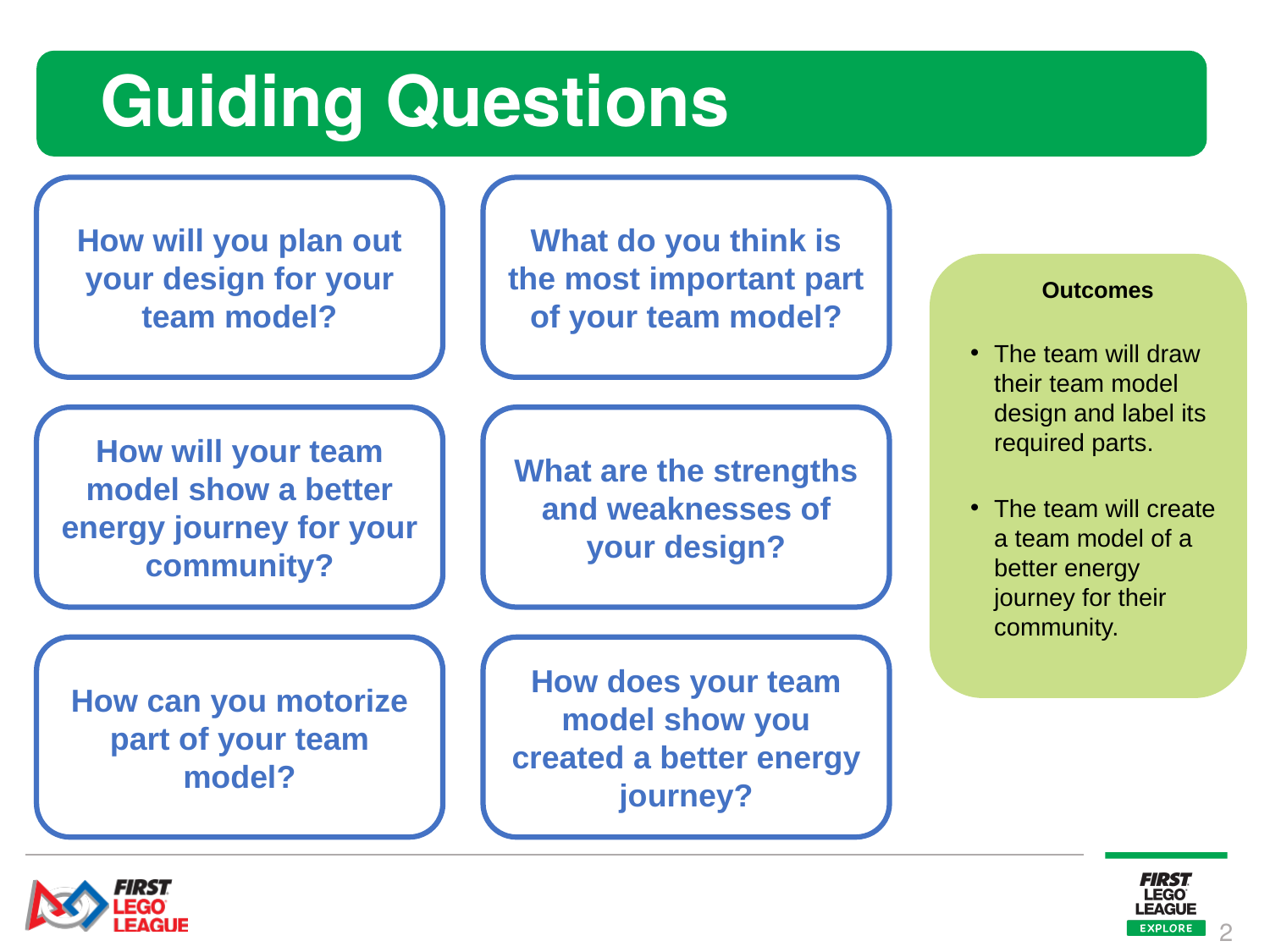

# Guiding Questions
How will you plan out your design for your team model?
What do you think is the most important part of your team model?
Outcomes

The team will draw their team model design and label its required parts.

The team will create a team model of a better energy journey for their community.
How will your team model show a better energy journey for your community?
What are the strengths and weaknesses of your design?
How can you motorize part of your team model?
How does your team model show you created a better energy journey?
2